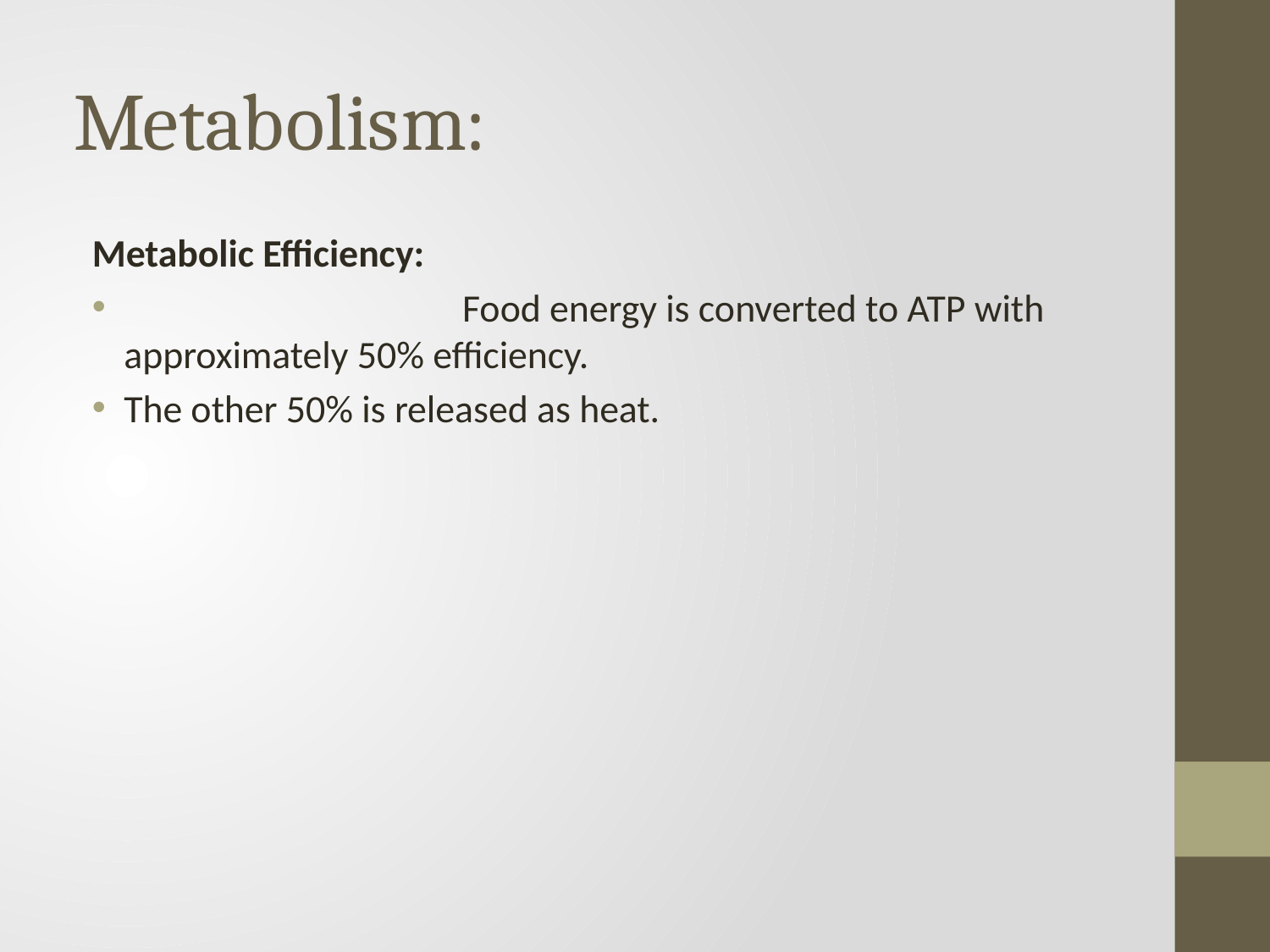

# Metabolism:
Metabolic Efficiency:
                                       Food energy is converted to ATP with approximately 50% efficiency.
The other 50% is released as heat.